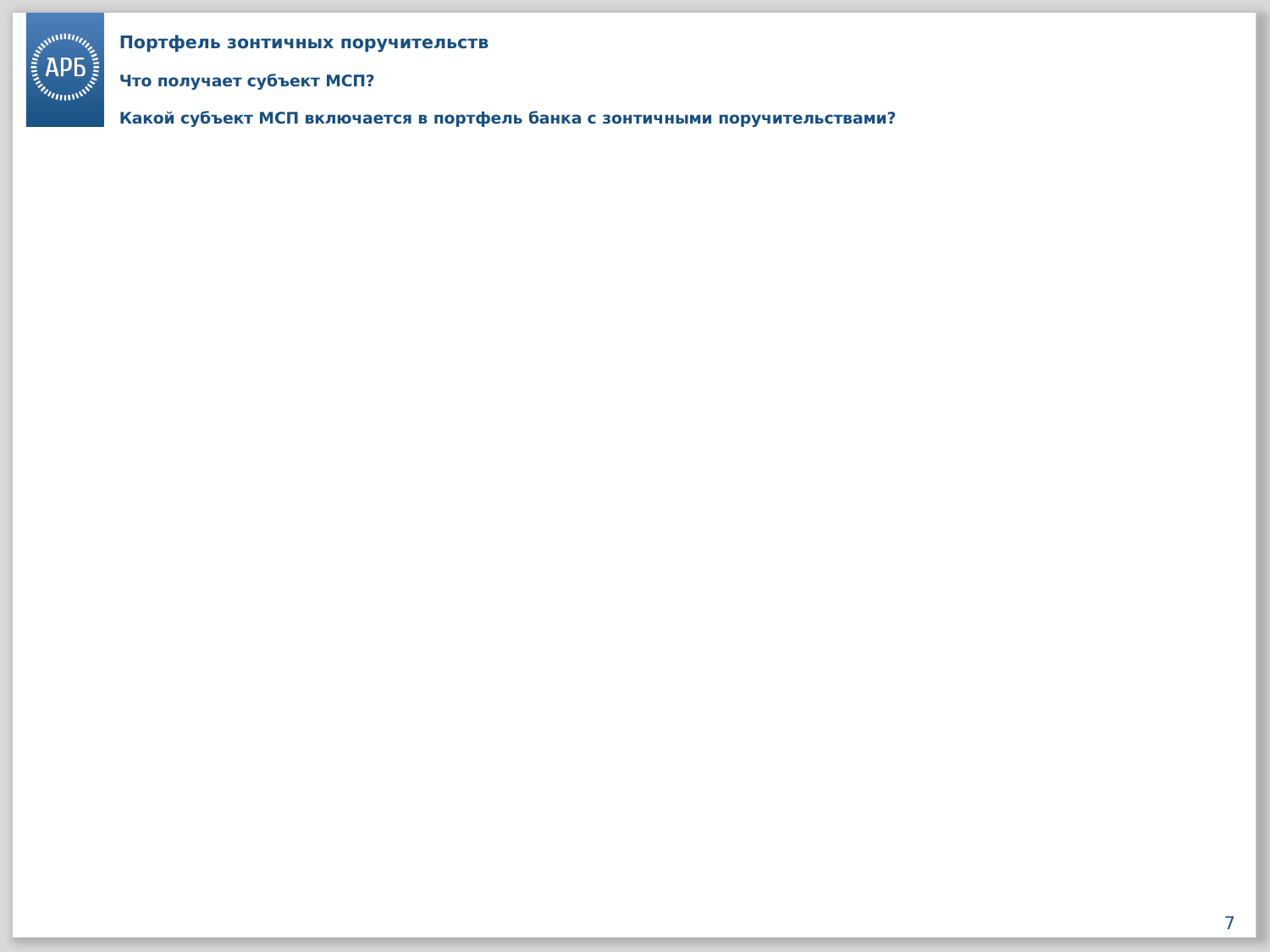

# Портфель зонтичных поручительств Что получает субъект МСП? Какой субъект МСП включается в портфель банка с зонтичными поручительствами?

7